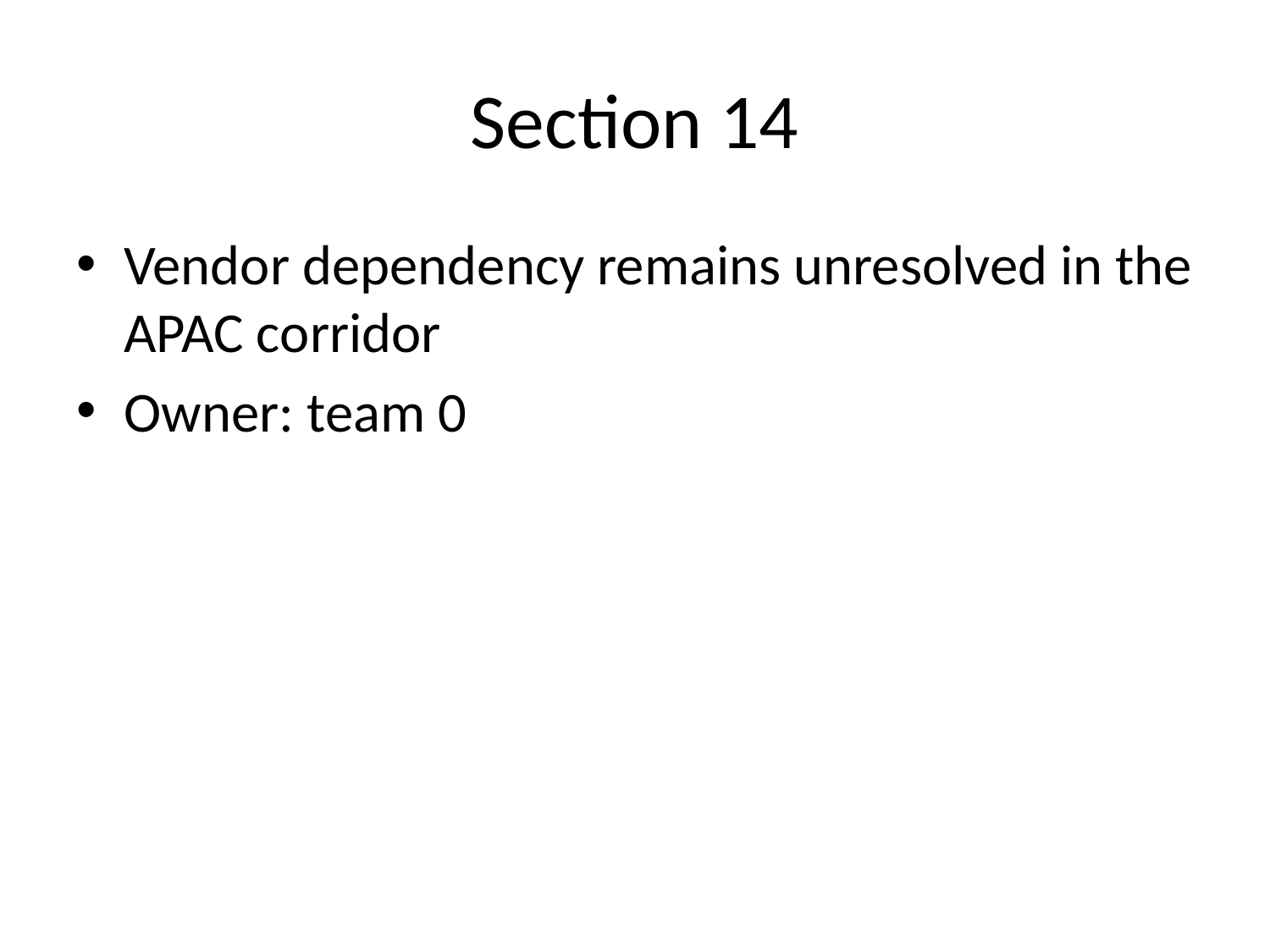

# Section 14
Vendor dependency remains unresolved in the APAC corridor
Owner: team 0